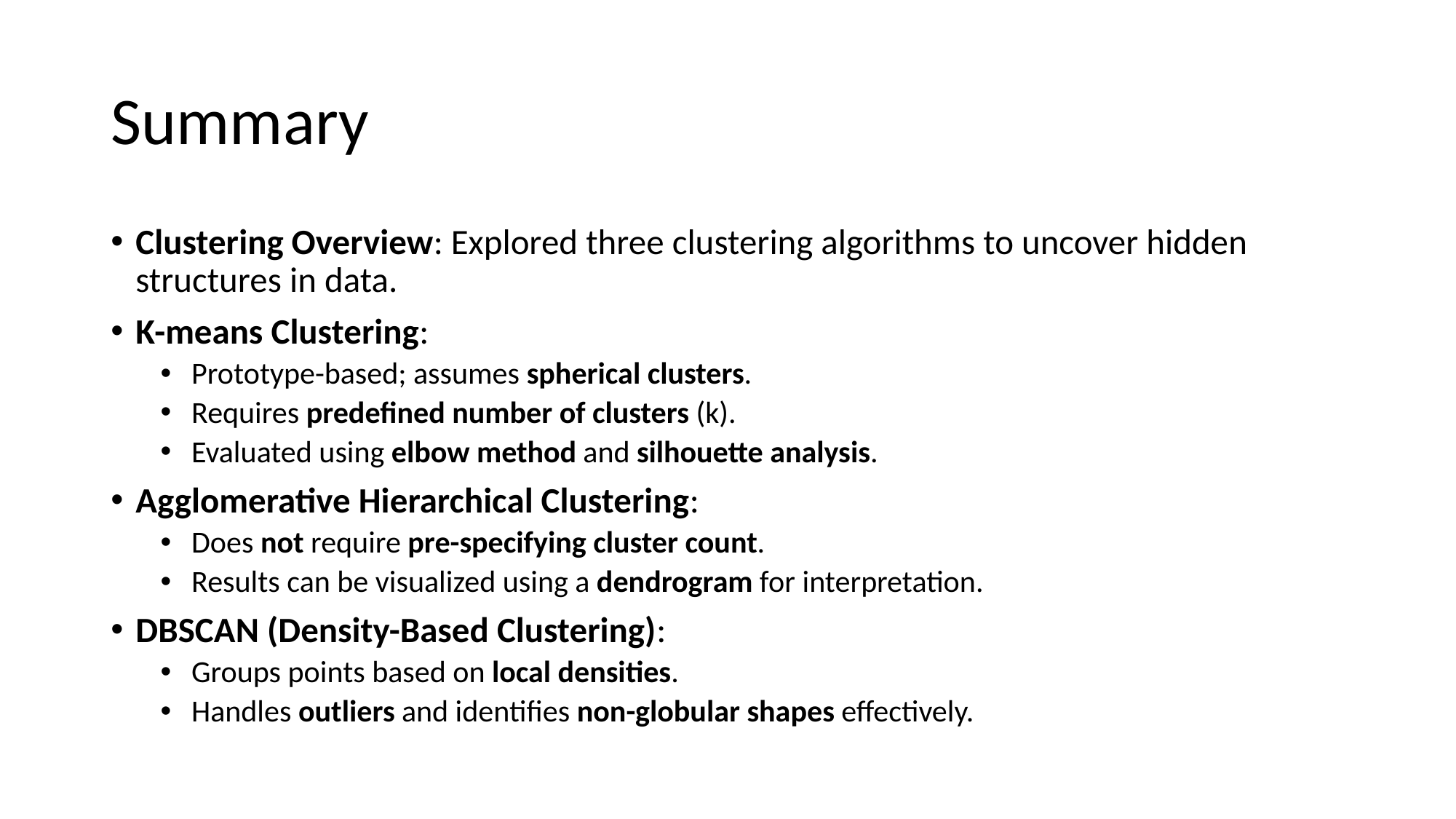

# Summary
Clustering Overview: Explored three clustering algorithms to uncover hidden structures in data.
K-means Clustering:
Prototype-based; assumes spherical clusters.
Requires predefined number of clusters (k).
Evaluated using elbow method and silhouette analysis.
Agglomerative Hierarchical Clustering:
Does not require pre-specifying cluster count.
Results can be visualized using a dendrogram for interpretation.
DBSCAN (Density-Based Clustering):
Groups points based on local densities.
Handles outliers and identifies non-globular shapes effectively.